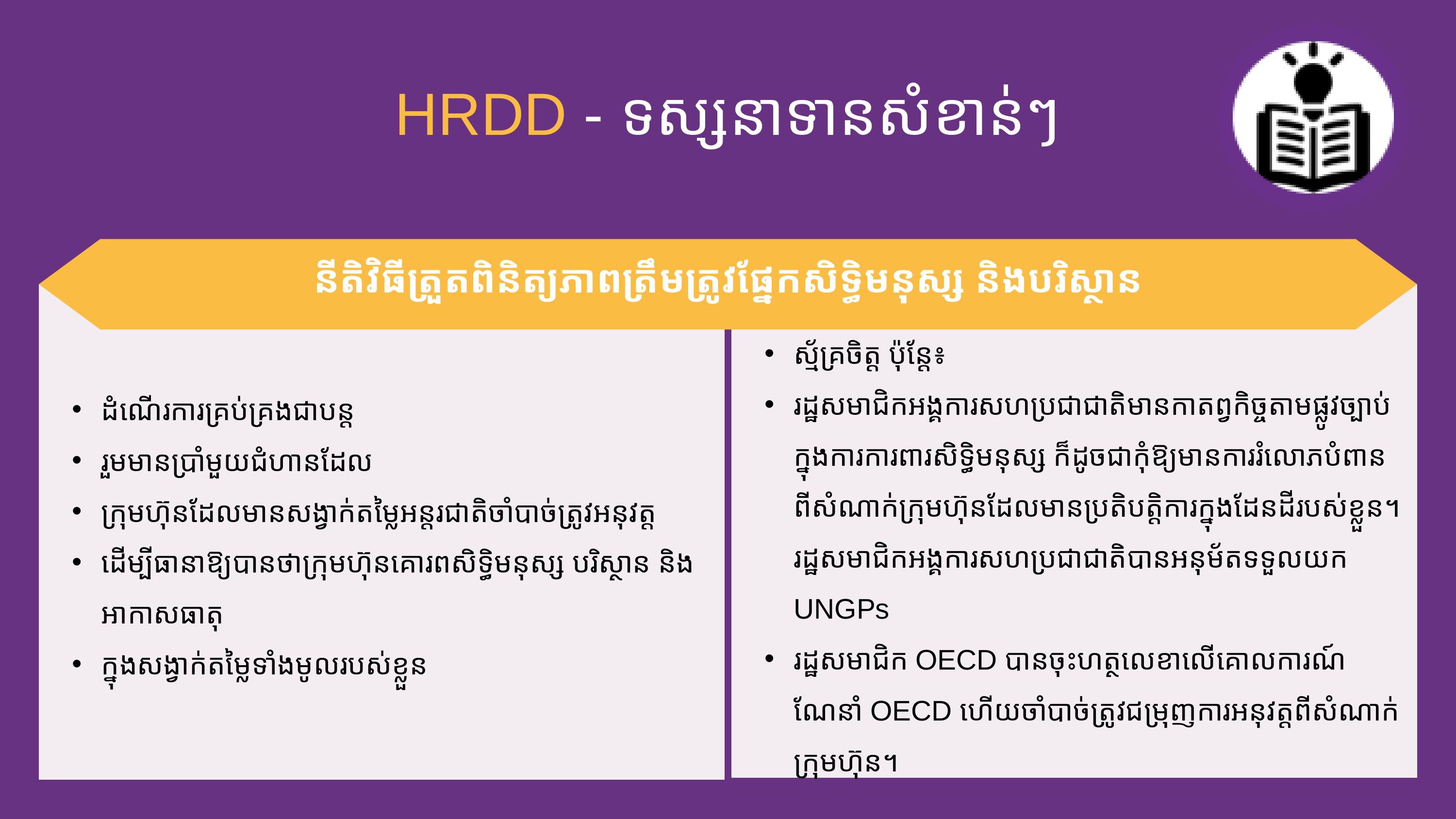

HRDD - ទស្សនាទានសំខាន់ៗ

នីតិវិធីត្រួតពិនិត្យភាពត្រឹមត្រូវផ្នែកសិទ្ធិមនុស្ស និងបរិស្ថាន

ដំណើរការគ្រប់គ្រងជាបន្ត
រួមមានប្រាំមួយជំហានដែល
ក្រុមហ៊ុនដែលមានសង្វាក់តម្លៃអន្តរជាតិចាំបាច់ត្រូវអនុវត្ត
ដើម្បីធានាឱ្យបានថាក្រុមហ៊ុនគោរពសិទ្ធិមនុស្ស បរិស្ថាន និងអាកាសធាតុ
ក្នុងសង្វាក់តម្លៃទាំងមូលរបស់ខ្លួន

ស្ម័គ្រចិត្ត ប៉ុន្តែ៖
រដ្ឋសមាជិកអង្គការសហប្រជាជាតិមានកាតព្វកិច្ចតាមផ្លូវច្បាប់ក្នុងការការពារសិទ្ធិមនុស្ស ក៏ដូចជាកុំឱ្យមានការរំលោភបំពានពីសំណាក់ក្រុមហ៊ុនដែលមានប្រតិបត្តិការក្នុងដែនដីរបស់ខ្លួន។ រដ្ឋសមាជិកអង្គការសហប្រជាជាតិបានអនុម័តទទួលយក UNGPs
រដ្ឋសមាជិក OECD បានចុះហត្ថលេខាលើគោលការណ៍ណែនាំ OECD ហើយចាំបាច់ត្រូវជម្រុញការអនុវត្តពីសំណាក់ក្រុមហ៊ុន។